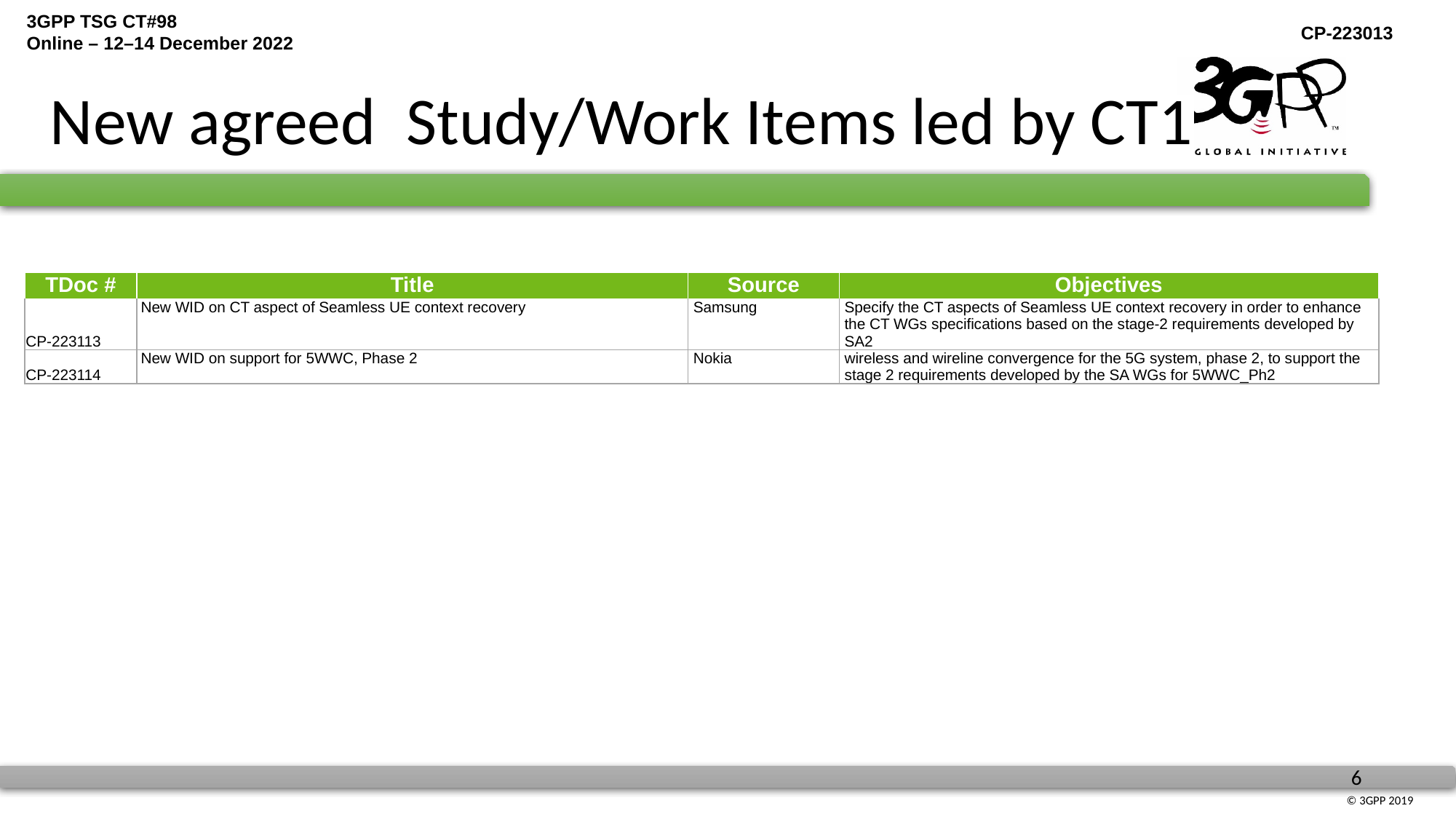

# New agreed  Study/Work Items led by CT1
| TDoc # | Title | Source | Objectives |
| --- | --- | --- | --- |
| CP-223113 | New WID on CT aspect of Seamless UE context recovery | Samsung | Specify the CT aspects of Seamless UE context recovery in order to enhance the CT WGs specifications based on the stage-2 requirements developed by SA2 |
| CP-223114 | New WID on support for 5WWC, Phase 2 | Nokia | wireless and wireline convergence for the 5G system, phase 2, to support the stage 2 requirements developed by the SA WGs for 5WWC\_Ph2 |